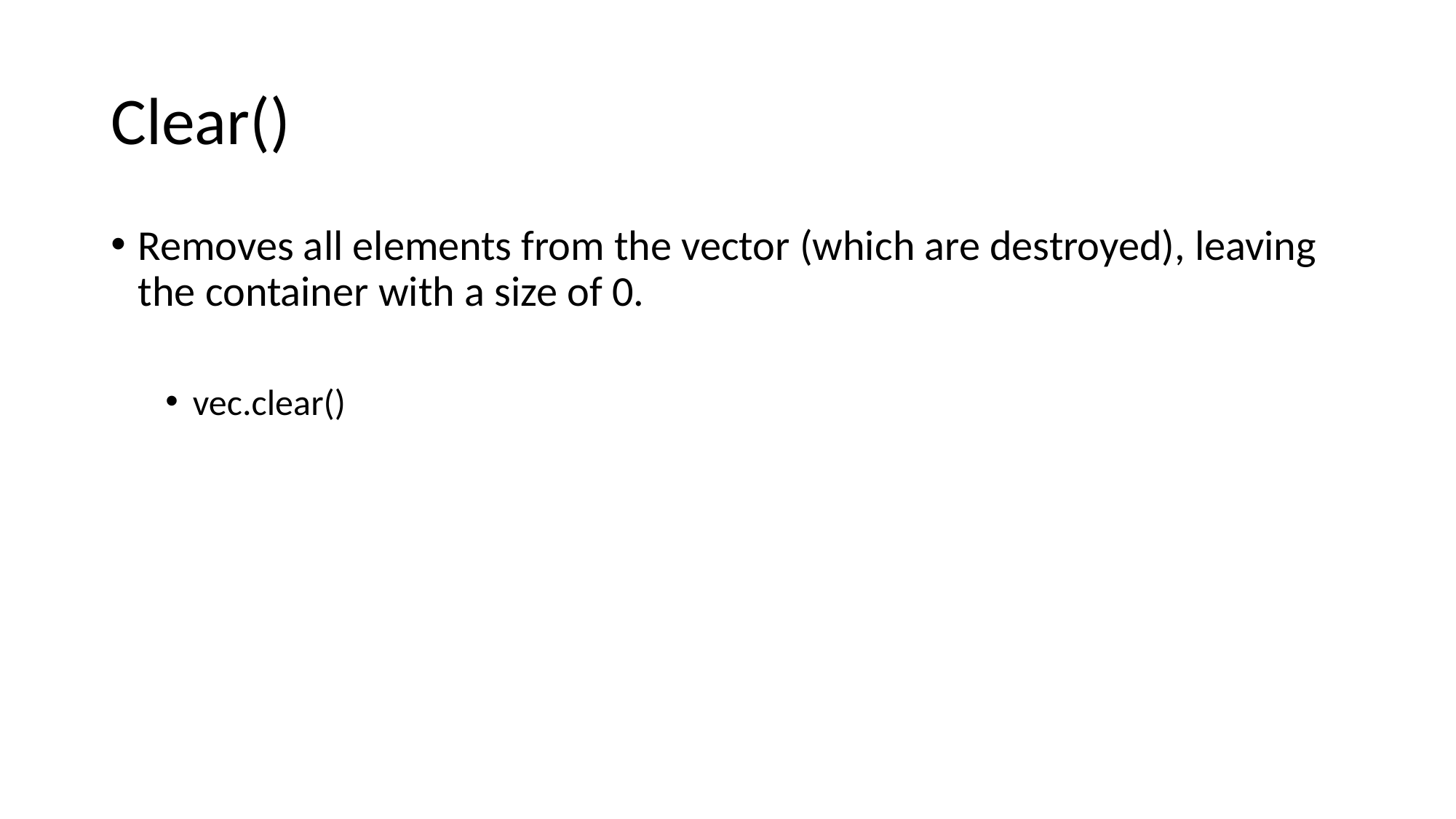

# Clear()
Removes all elements from the vector (which are destroyed), leaving the container with a size of 0.

vec.clear()